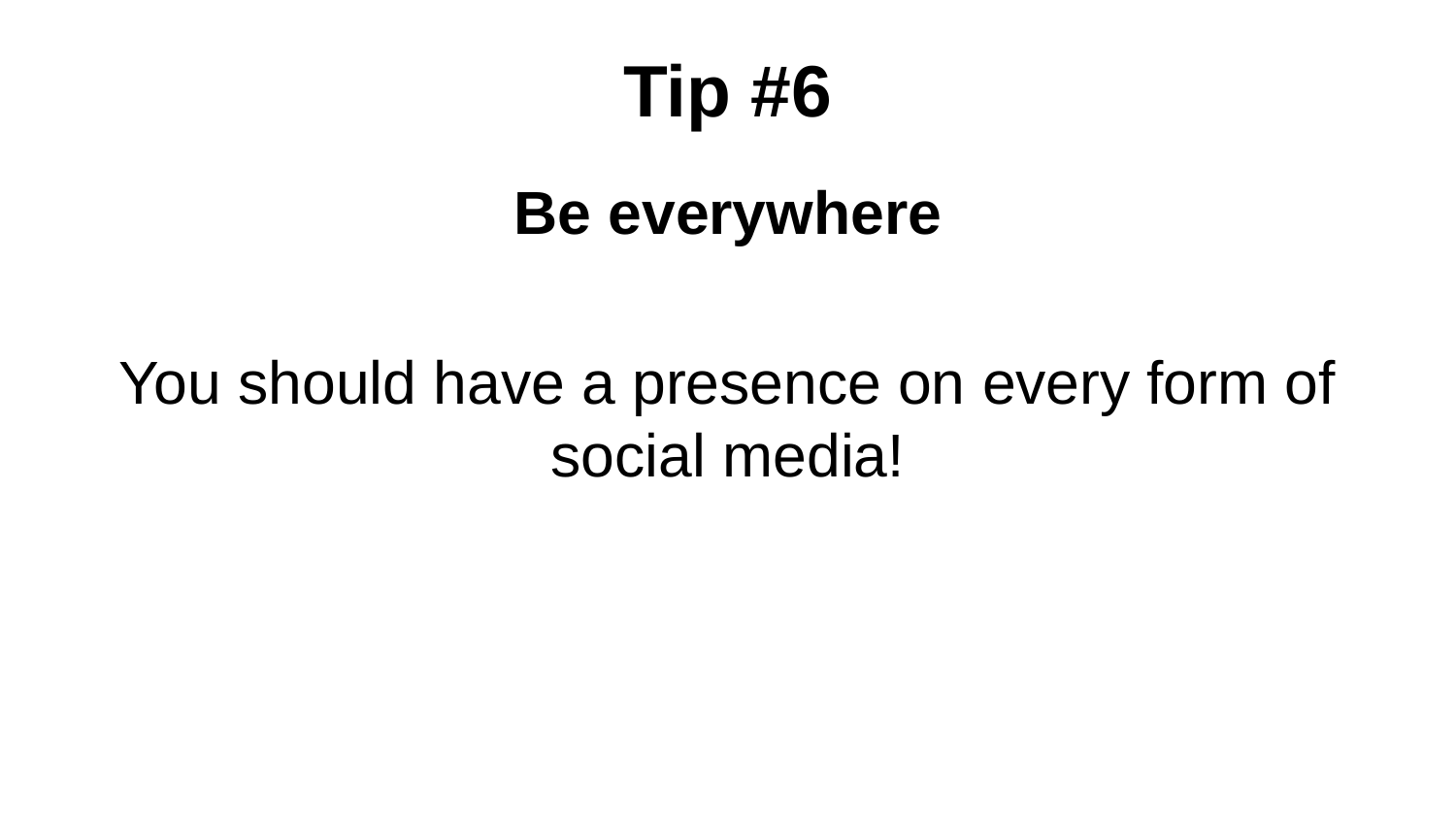

# Tip #6
Be everywhere

You should have a presence on every form of social media!